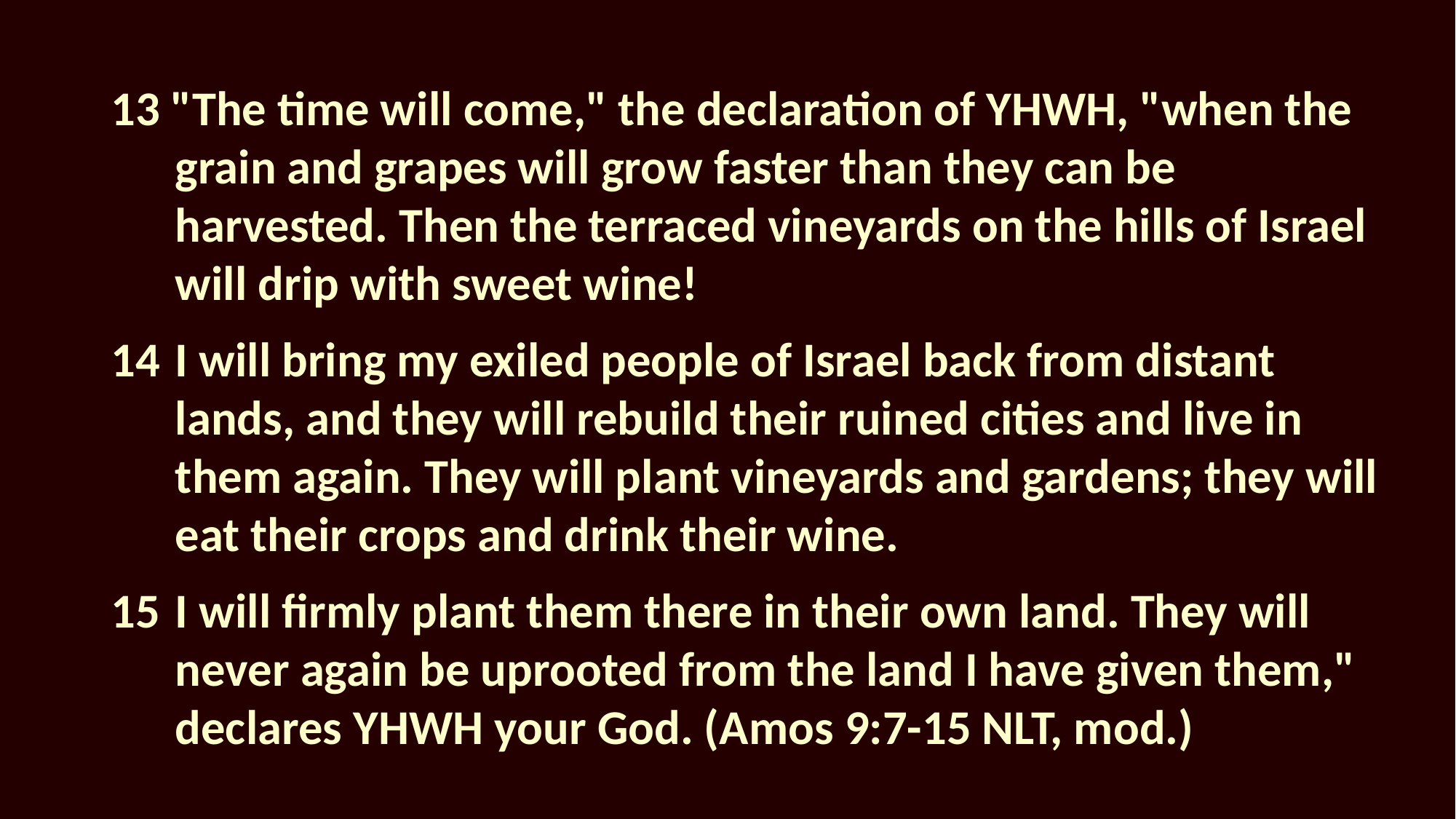

13 "The time will come," the declaration of YHWH, "when the grain and grapes will grow faster than they can be harvested. Then the terraced vineyards on the hills of Israel will drip with sweet wine!
I will bring my exiled people of Israel back from distant lands, and they will rebuild their ruined cities and live in them again. They will plant vineyards and gardens; they will eat their crops and drink their wine.
I will firmly plant them there in their own land. They will never again be uprooted from the land I have given them," declares YHWH your God. (Amos 9:7-15 NLT, mod.)